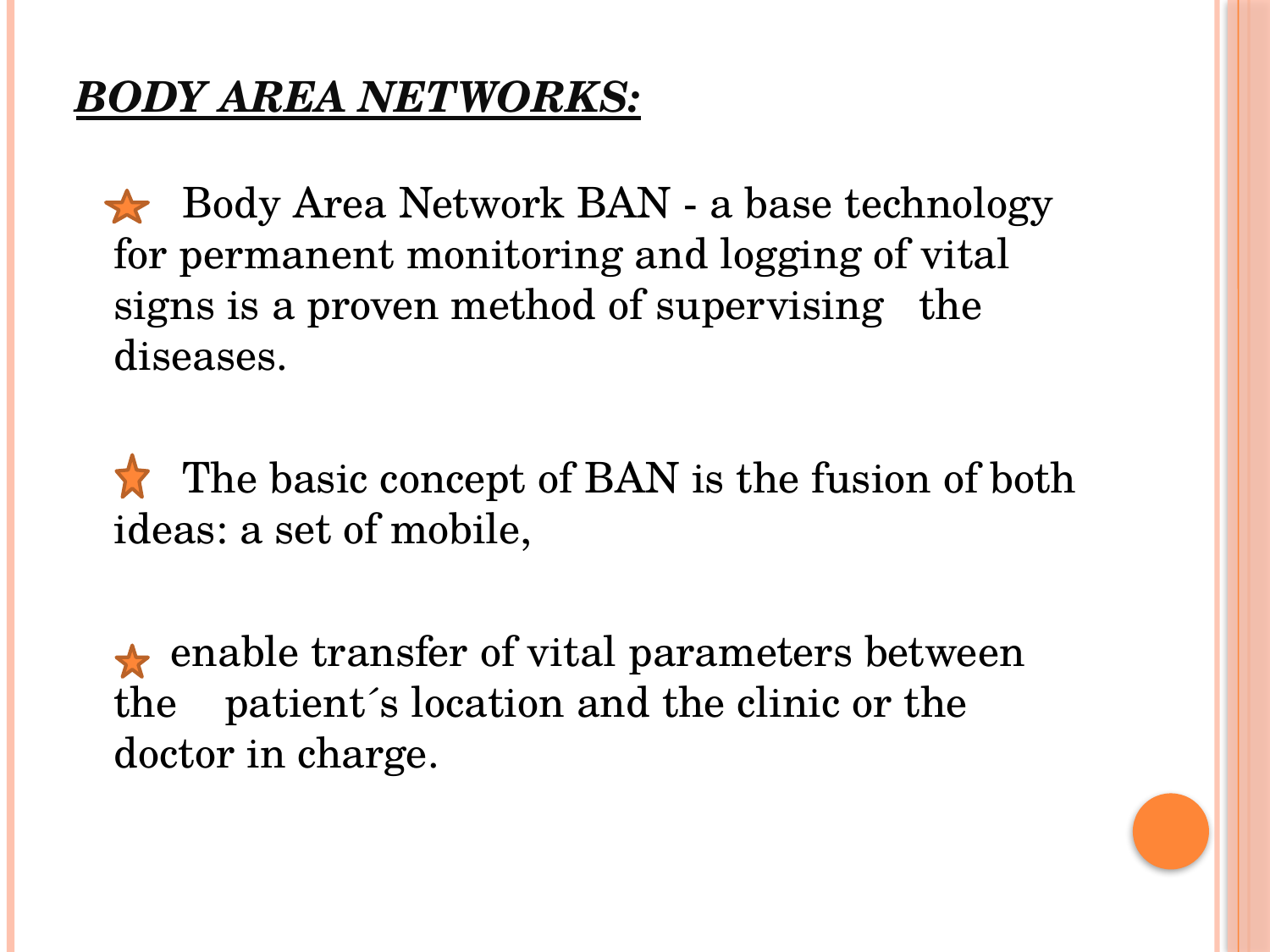

# Body Area Networks:
         Body Area Network BAN - a base technology  for permanent monitoring and logging of vital signs is a proven method of supervising   the diseases.

         The basic concept of BAN is the fusion of both ideas: a set of mobile,

        enable transfer of vital parameters between the    patient´s location and the clinic or the doctor in charge.